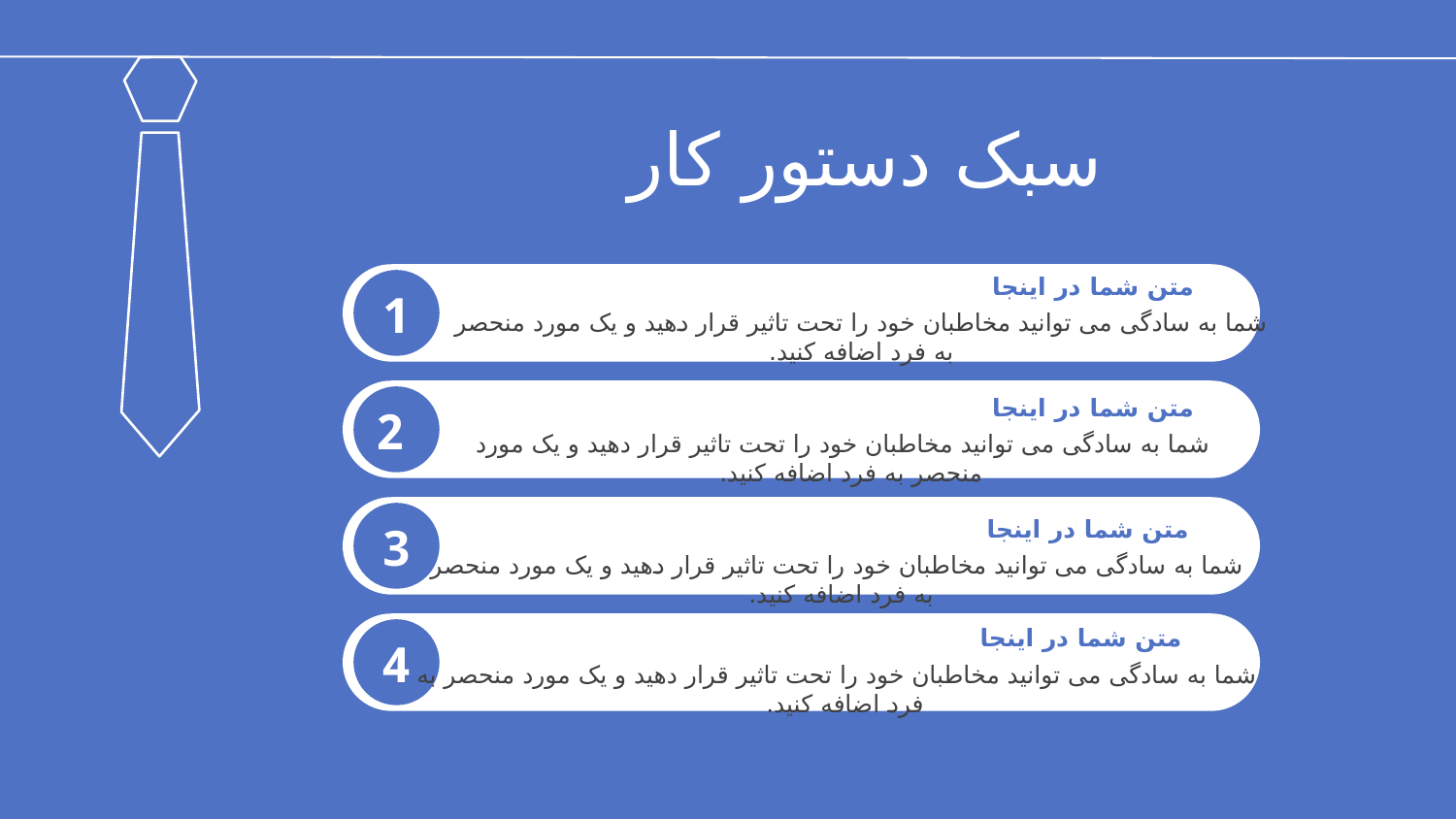

سبک دستور کار
متن شما در اینجا
شما به سادگی می توانید مخاطبان خود را تحت تاثیر قرار دهید و یک مورد منحصر به فرد اضافه کنید.

1

2
متن شما در اینجا
شما به سادگی می توانید مخاطبان خود را تحت تاثیر قرار دهید و یک مورد منحصر به فرد اضافه کنید.

3
متن شما در اینجا
شما به سادگی می توانید مخاطبان خود را تحت تاثیر قرار دهید و یک مورد منحصر به فرد اضافه کنید.

4
متن شما در اینجا
شما به سادگی می توانید مخاطبان خود را تحت تاثیر قرار دهید و یک مورد منحصر به فرد اضافه کنید.